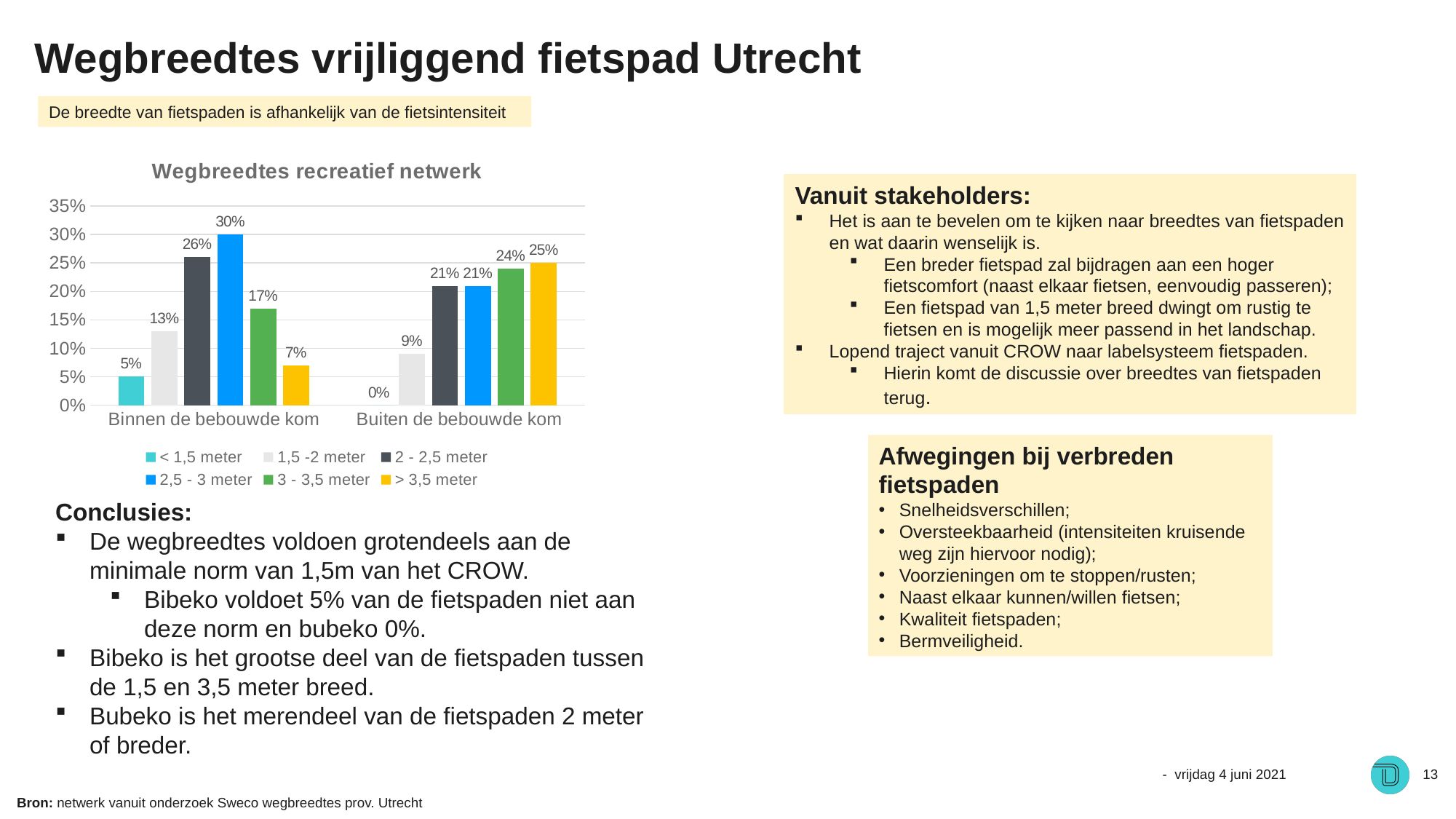

Wegbreedtes vrijliggend fietspad Utrecht
De breedte van fietspaden is afhankelijk van de fietsintensiteit

### Chart: Wegbreedtes recreatief netwerk

| Category | < 1,5 meter | 1,5 -2 meter | 2 - 2,5 meter | 2,5 - 3 meter | 3 - 3,5 meter | > 3,5 meter |
|---|---|---|---|---|---|---|
| Binnen de bebouwde kom | 0.05 | 0.13 | 0.26 | 0.3 | 0.17 | 0.07 |
| Buiten de bebouwde kom  | 0.0 | 0.09 | 0.21 | 0.21 | 0.24 | 0.25 |
Vanuit stakeholders:
Het is aan te bevelen om te kijken naar breedtes van fietspaden en wat daarin wenselijk is.
Een breder fietspad zal bijdragen aan een hoger fietscomfort (naast elkaar fietsen, eenvoudig passeren);
Een fietspad van 1,5 meter breed dwingt om rustig te fietsen en is mogelijk meer passend in het landschap.
Lopend traject vanuit CROW naar labelsysteem fietspaden.
Hierin komt de discussie over breedtes van fietspaden terug.
Afwegingen bij verbreden fietspaden
Snelheidsverschillen;
Oversteekbaarheid (intensiteiten kruisende weg zijn hiervoor nodig);
Voorzieningen om te stoppen/rusten;
Naast elkaar kunnen/willen fietsen;
Kwaliteit fietspaden;
Bermveiligheid.
Conclusies:
De wegbreedtes voldoen grotendeels aan de minimale norm van 1,5m van het CROW.
Bibeko voldoet 5% van de fietspaden niet aan deze norm en bubeko 0%.
Bibeko is het grootse deel van de fietspaden tussen de 1,5 en 3,5 meter breed.
Bubeko is het merendeel van de fietspaden 2 meter of breder.
vrijdag 4 juni 2021
13
Bron: netwerk vanuit onderzoek Sweco wegbreedtes prov. Utrecht